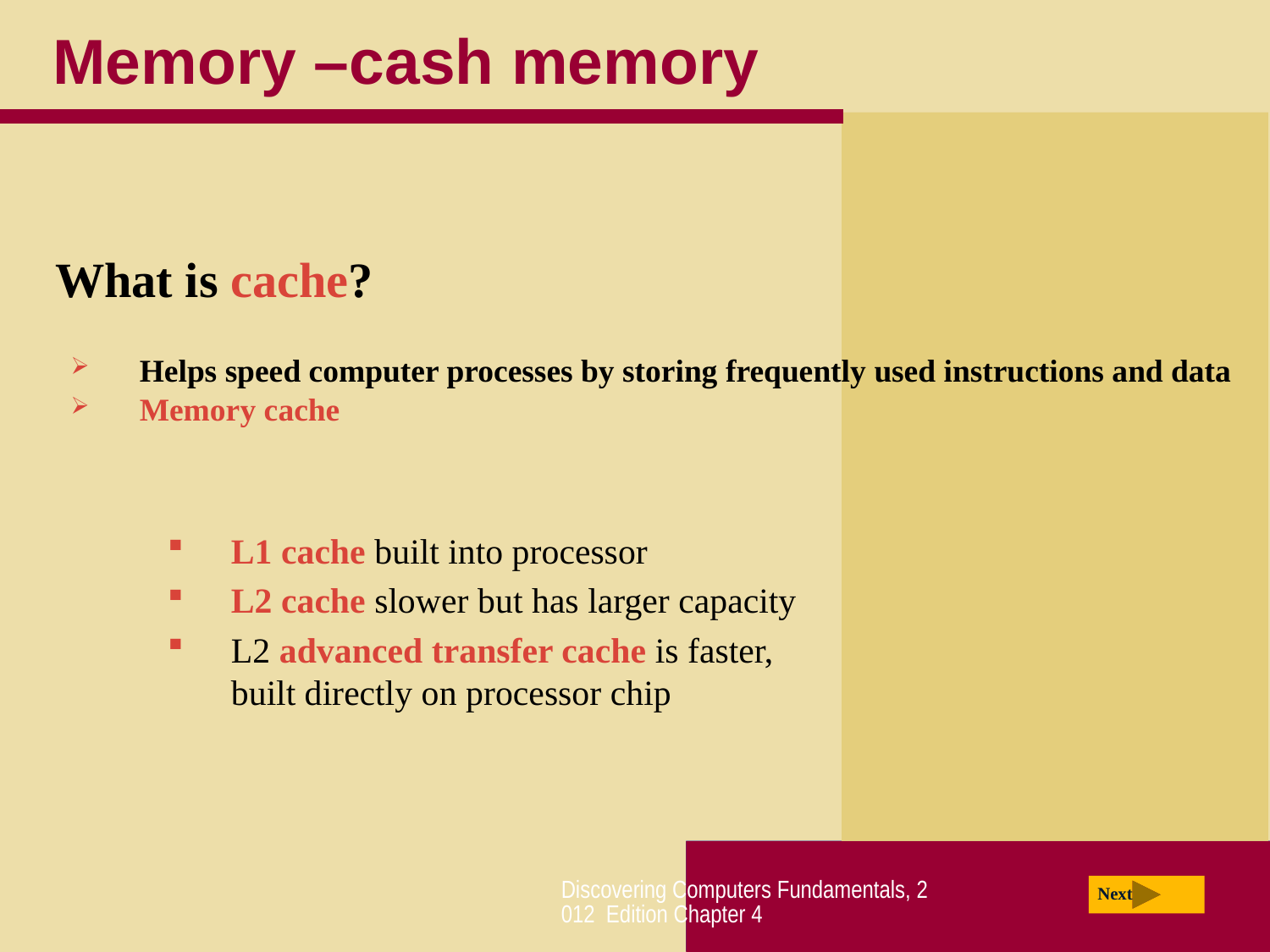

# Memory –cash memory
What is cache?
Helps speed computer processes by storing frequently used instructions and data
Memory cache
L1 cache built into processor
L2 cache slower but has larger capacity
L2 advanced transfer cache is faster, built directly on processor chip
Discovering Computers Fundamentals, 2012  Edition Chapter 4
9

Next
p. 144 - 145